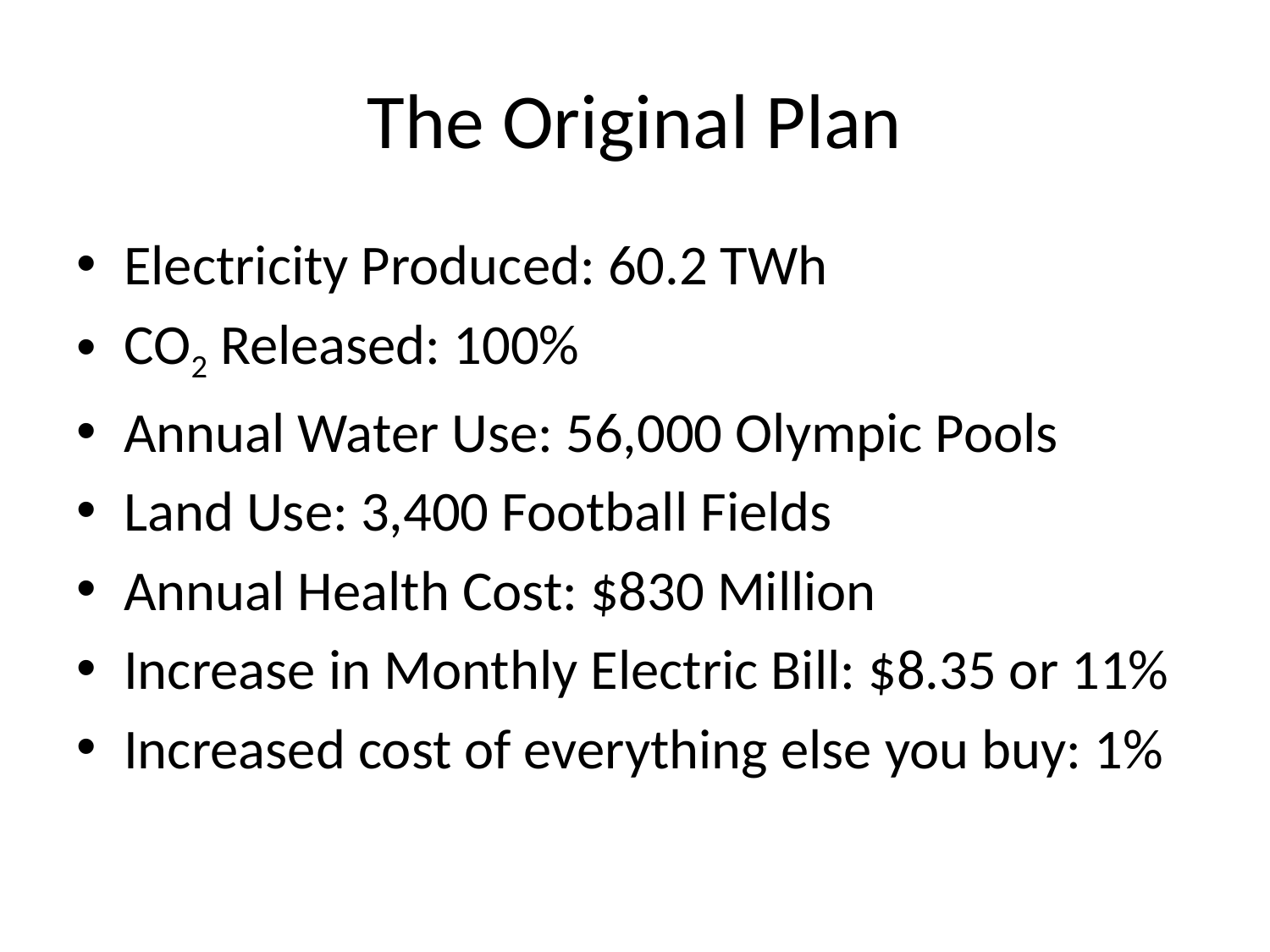

# The Original Plan
Electricity Produced: 60.2 TWh
CO2 Released: 100%
Annual Water Use: 56,000 Olympic Pools
Land Use: 3,400 Football Fields
Annual Health Cost: $830 Million
Increase in Monthly Electric Bill: $8.35 or 11%
Increased cost of everything else you buy: 1%